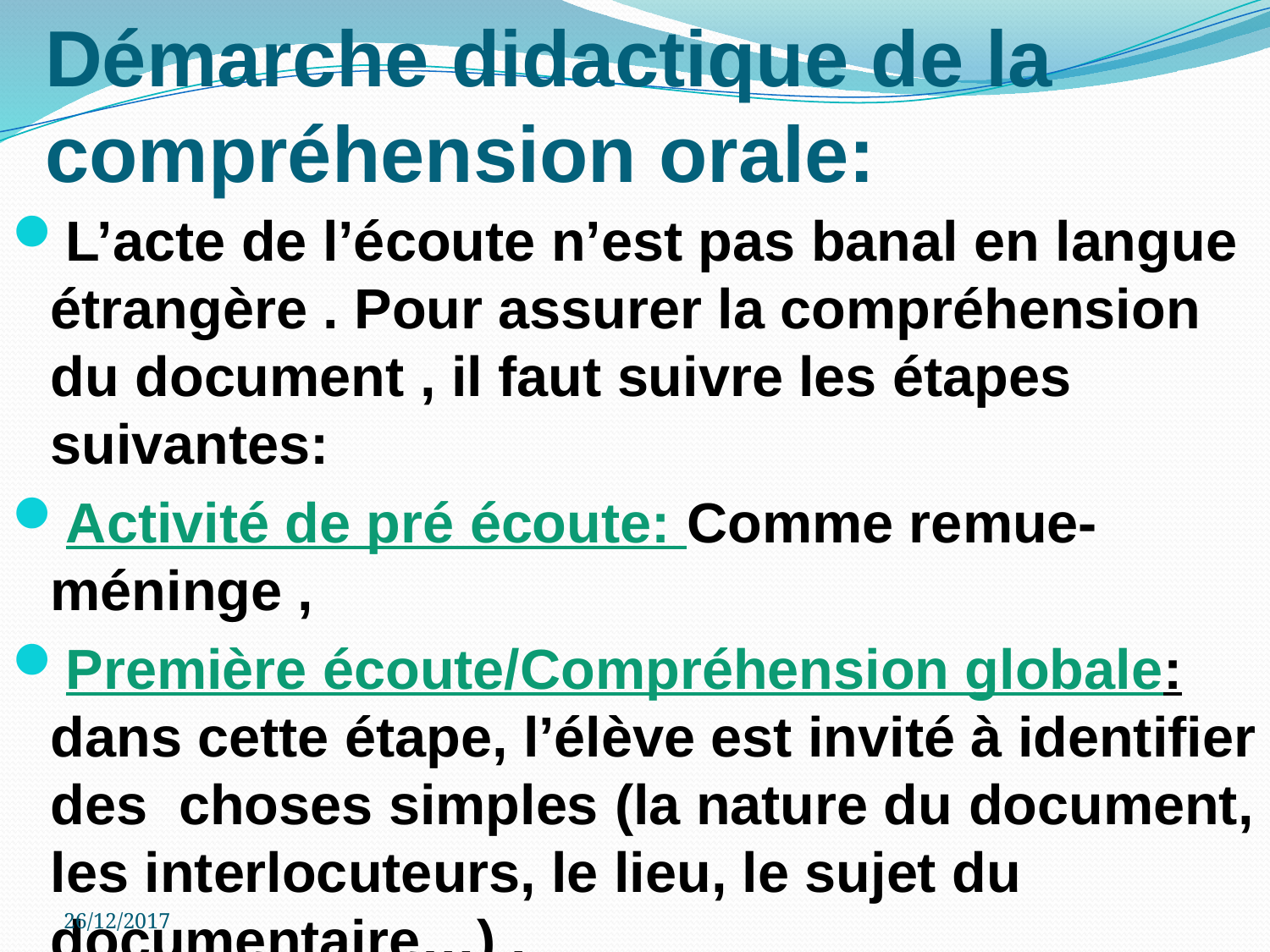

# Démarche didactique de la compréhension orale:
L’acte de l’écoute n’est pas banal en langue étrangère . Pour assurer la compréhension du document , il faut suivre les étapes suivantes:
Activité de pré écoute: Comme remue-méninge ,
Première écoute/Compréhension globale: dans cette étape, l’élève est invité à identifier des  choses simples (la nature du document, les interlocuteurs, le lieu, le sujet du documentaire…) .

26/12/2017